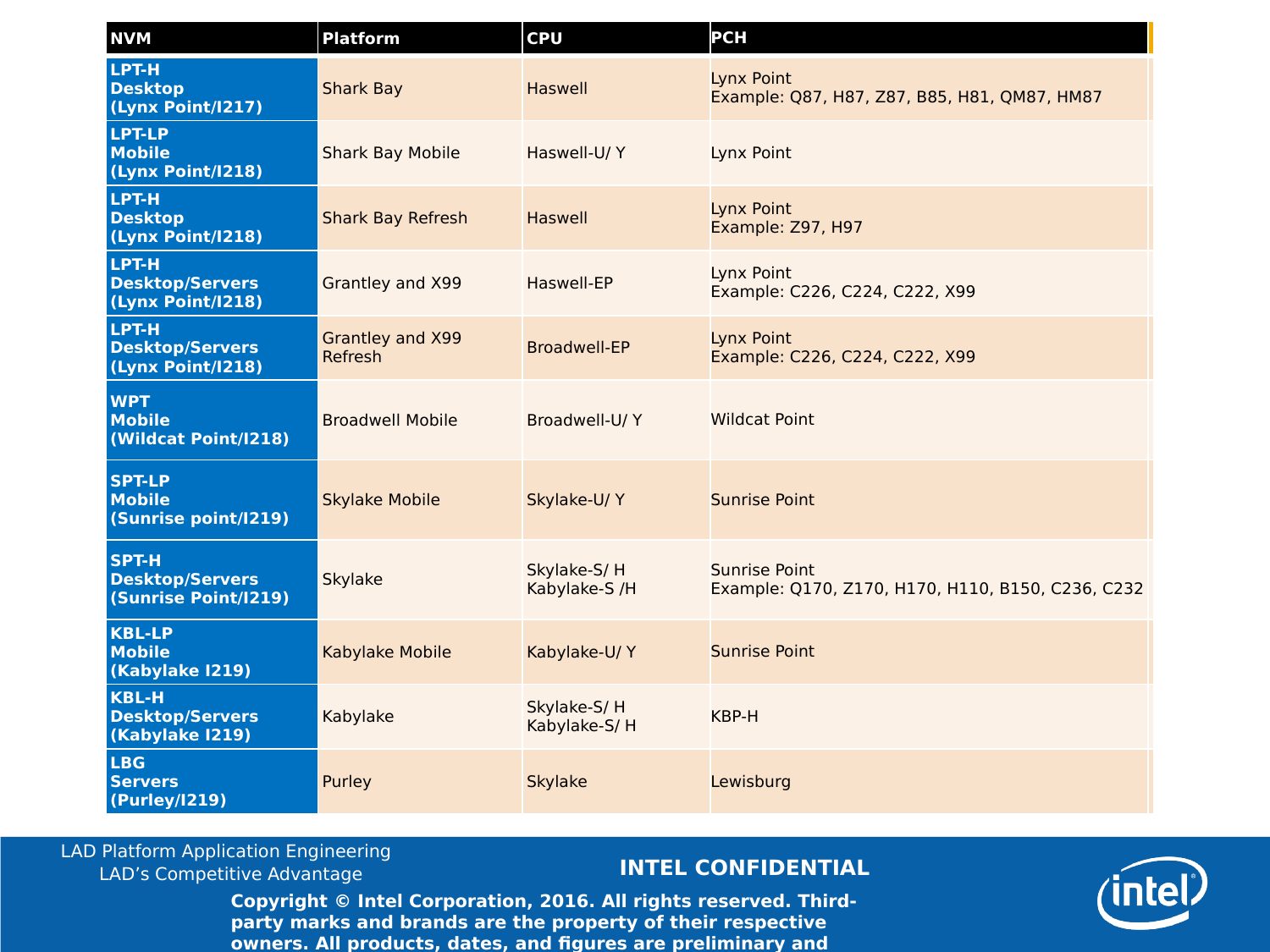

| NVM | Platform | CPU | PCH |  |
| --- | --- | --- | --- | --- |
| LPT-H Desktop (Lynx Point/I217) | Shark Bay | Haswell | Lynx Point Example: Q87, H87, Z87, B85, H81, QM87, HM87 |  |
| LPT-LP Mobile (Lynx Point/I218) | Shark Bay Mobile | Haswell-U/ Y | Lynx Point |  |
| LPT-H Desktop (Lynx Point/I218) | Shark Bay Refresh | Haswell | Lynx Point Example: Z97, H97 |  |
| LPT-H Desktop/Servers (Lynx Point/I218) | Grantley and X99 | Haswell-EP | Lynx Point Example: C226, C224, C222, X99 |  |
| LPT-H Desktop/Servers (Lynx Point/I218) | Grantley and X99 Refresh | Broadwell-EP | Lynx Point Example: C226, C224, C222, X99 |  |
| WPT Mobile (Wildcat Point/I218) | Broadwell Mobile | Broadwell-U/ Y | Wildcat Point |  |
| SPT-LP Mobile (Sunrise point/I219) | Skylake Mobile | Skylake-U/ Y | Sunrise Point |  |
| SPT-H Desktop/Servers (Sunrise Point/I219) | Skylake | Skylake-S/ H Kabylake-S /H | Sunrise Point Example: Q170, Z170, H170, H110, B150, C236, C232 |  |
| KBL-LP Mobile (Kabylake I219) | Kabylake Mobile | Kabylake-U/ Y | Sunrise Point |  |
| KBL-H Desktop/Servers (Kabylake I219) | Kabylake | Skylake-S/ H Kabylake-S/ H | KBP-H |  |
| LBG Servers (Purley/I219) | Purley | Skylake | Lewisburg |  |
Copyright © Intel Corporation, 2016. All rights reserved. Third-party marks and brands are the property of their respective owners. All products, dates, and figures are preliminary and subject to change without notice.